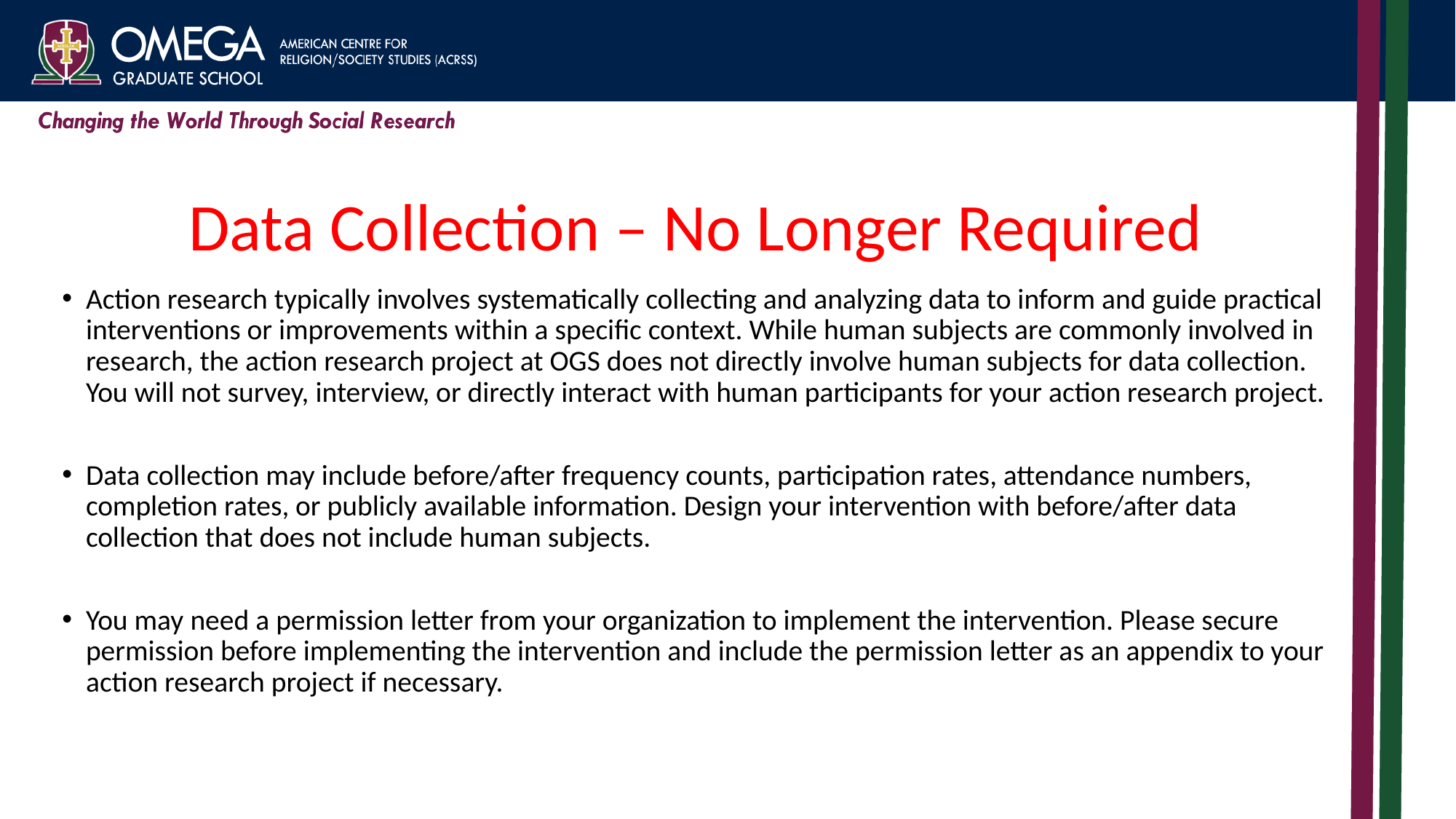

# Data Collection – No Longer Required
Action research typically involves systematically collecting and analyzing data to inform and guide practical interventions or improvements within a specific context. While human subjects are commonly involved in research, the action research project at OGS does not directly involve human subjects for data collection. You will not survey, interview, or directly interact with human participants for your action research project.

Data collection may include before/after frequency counts, participation rates, attendance numbers, completion rates, or publicly available information. Design your intervention with before/after data collection that does not include human subjects.

You may need a permission letter from your organization to implement the intervention. Please secure permission before implementing the intervention and include the permission letter as an appendix to your action research project if necessary.